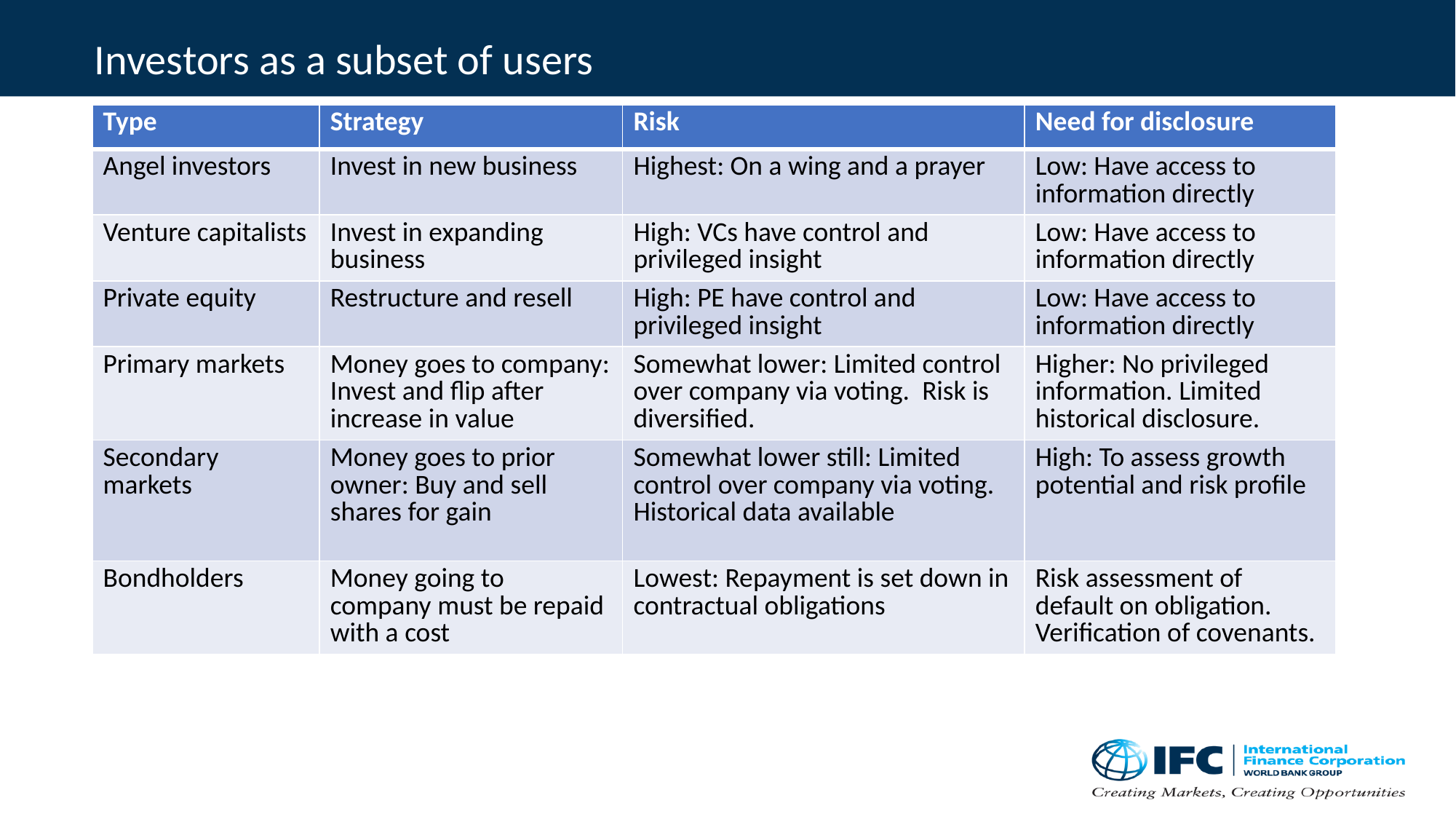

# Investors as a subset of users
| Type | Strategy | Risk | Need for disclosure |
| --- | --- | --- | --- |
| Angel investors | Invest in new business | Highest: On a wing and a prayer | Low: Have access to information directly |
| Venture capitalists | Invest in expanding business | High: VCs have control and privileged insight | Low: Have access to information directly |
| Private equity | Restructure and resell | High: PE have control and privileged insight | Low: Have access to information directly |
| Primary markets | Money goes to company: Invest and flip after increase in value | Somewhat lower: Limited control over company via voting. Risk is diversified. | Higher: No privileged information. Limited historical disclosure. |
| Secondary markets | Money goes to prior owner: Buy and sell shares for gain | Somewhat lower still: Limited control over company via voting. Historical data available | High: To assess growth potential and risk profile |
| Bondholders | Money going to company must be repaid with a cost | Lowest: Repayment is set down in contractual obligations | Risk assessment of default on obligation. Verification of covenants. |